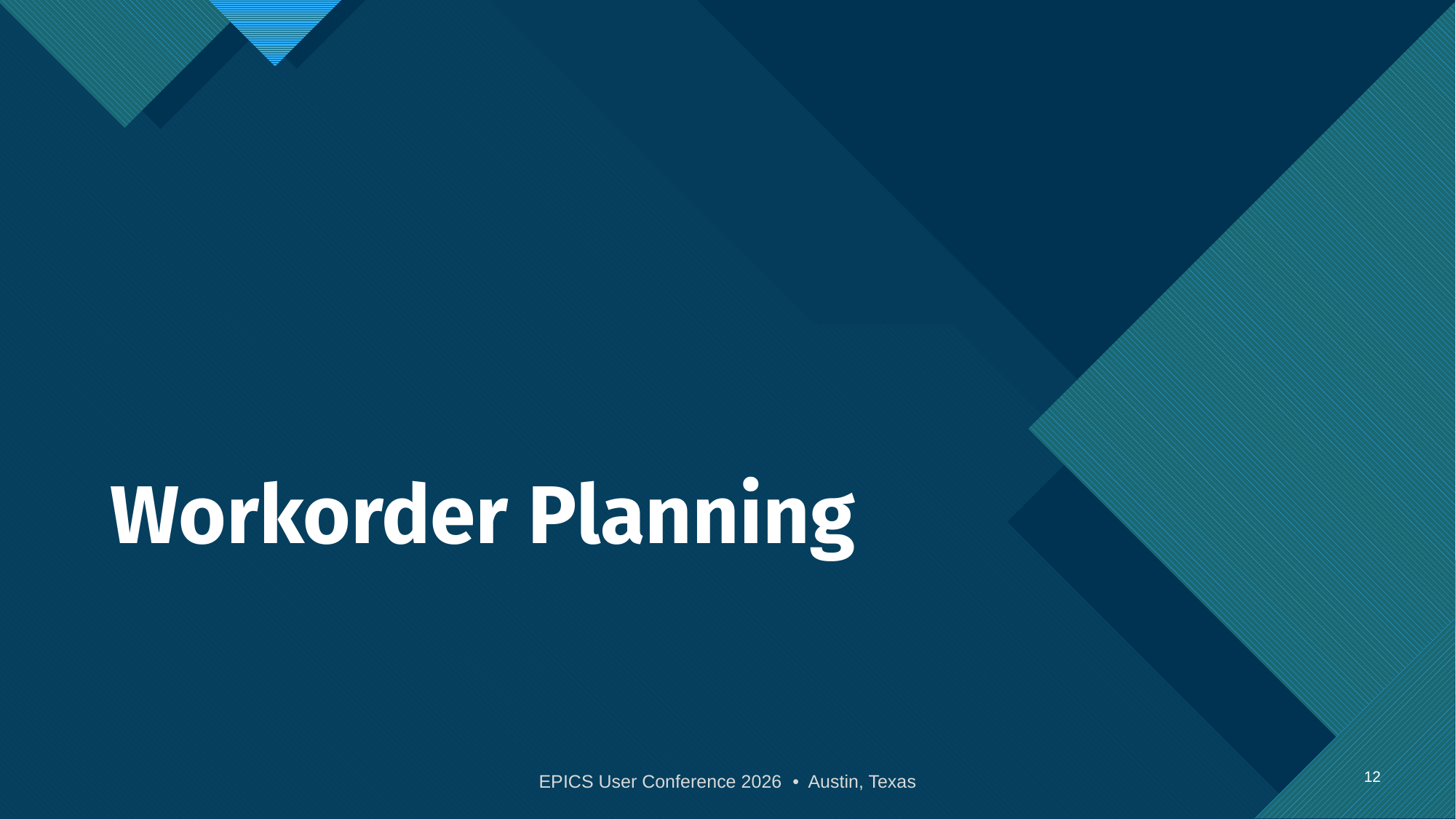

# Workorder Planning

12
EPICS User Conference 2026  •  Austin, Texas